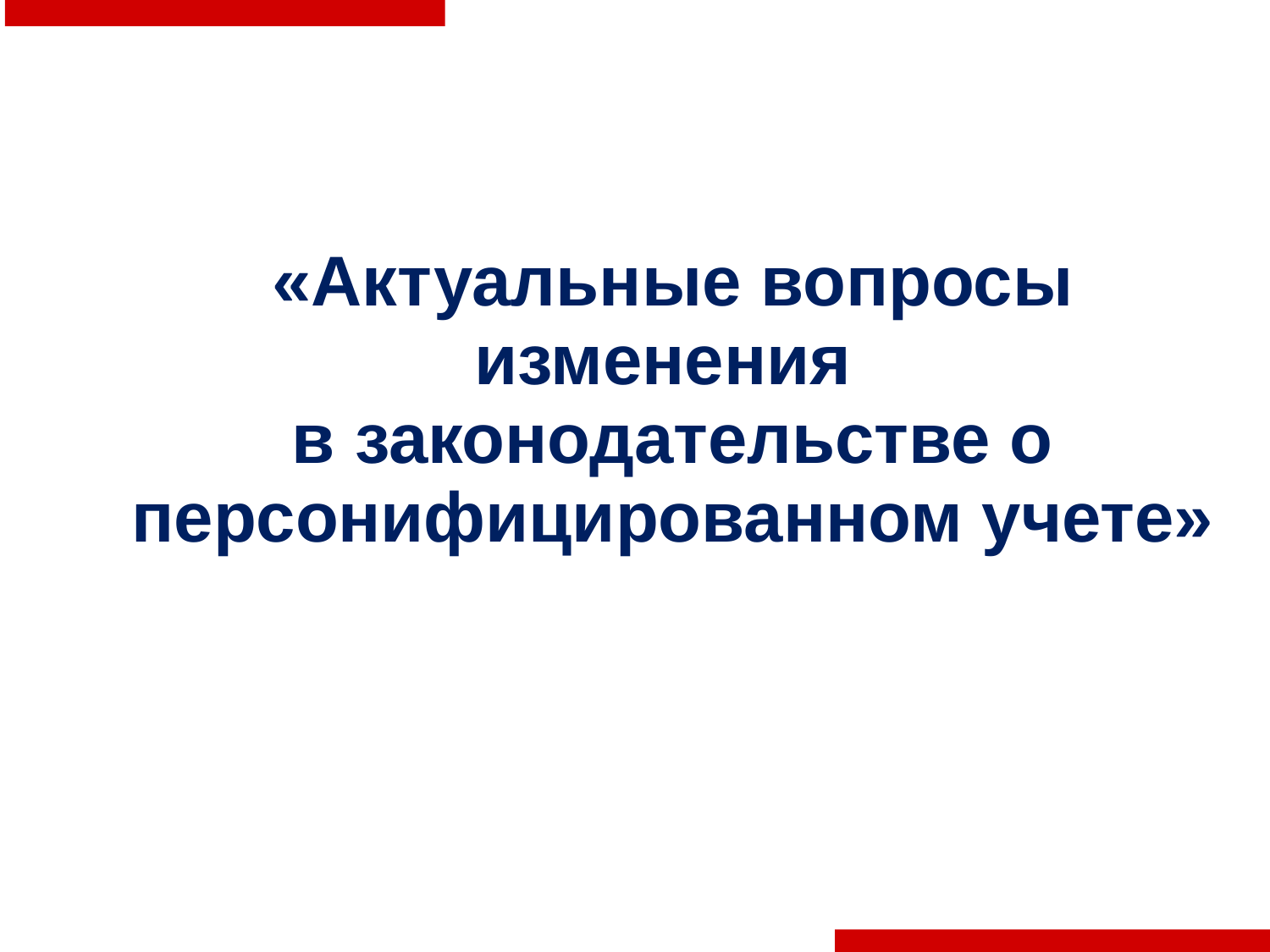

| «Актуальные вопросы изменения в законодательстве о персонифицированном учете» |
| --- |